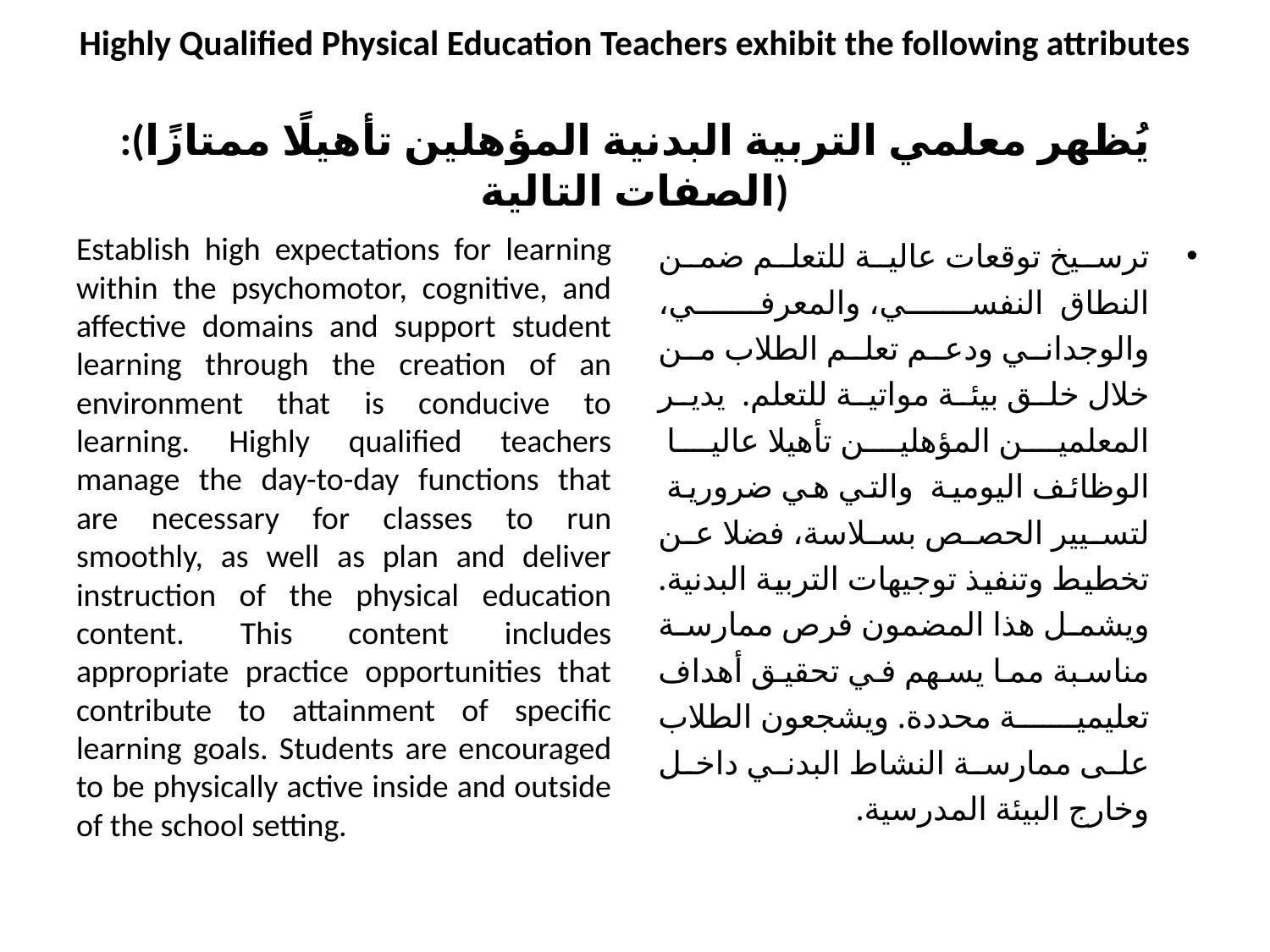

# Highly Qualified Physical Education Teachers exhibit the following attributes :(يُظهر معلمي التربية البدنية المؤهلين تأهيلًا ممتازًا الصفات التالية)
Establish high expectations for learning within the psychomotor, cognitive, and affective domains and support student learning through the creation of an environment that is conducive to learning. Highly qualified teachers manage the day-to-day functions that are necessary for classes to run smoothly, as well as plan and deliver instruction of the physical education content. This content includes appropriate practice opportunities that contribute to attainment of specific learning goals. Students are encouraged to be physically active inside and outside of the school setting.

ترسيخ توقعات عالية للتعلم ضمن النطاق  النفسي، والمعرفي، والوجداني ودعم تعلم الطلاب من خلال خلق بيئة مواتية للتعلم.  يدير المعلمين المؤهلين تأهيلا عاليا  الوظائف اليومية  والتي هي ضرورية  لتسيير الحصص بسلاسة، فضلا عن تخطيط وتنفيذ توجيهات التربية البدنية. ويشمل هذا المضمون فرص ممارسة مناسبة مما يسهم في تحقيق أهداف تعليمية محددة. ويشجعون الطلاب على ممارسة النشاط البدني داخل وخارج البيئة المدرسية.